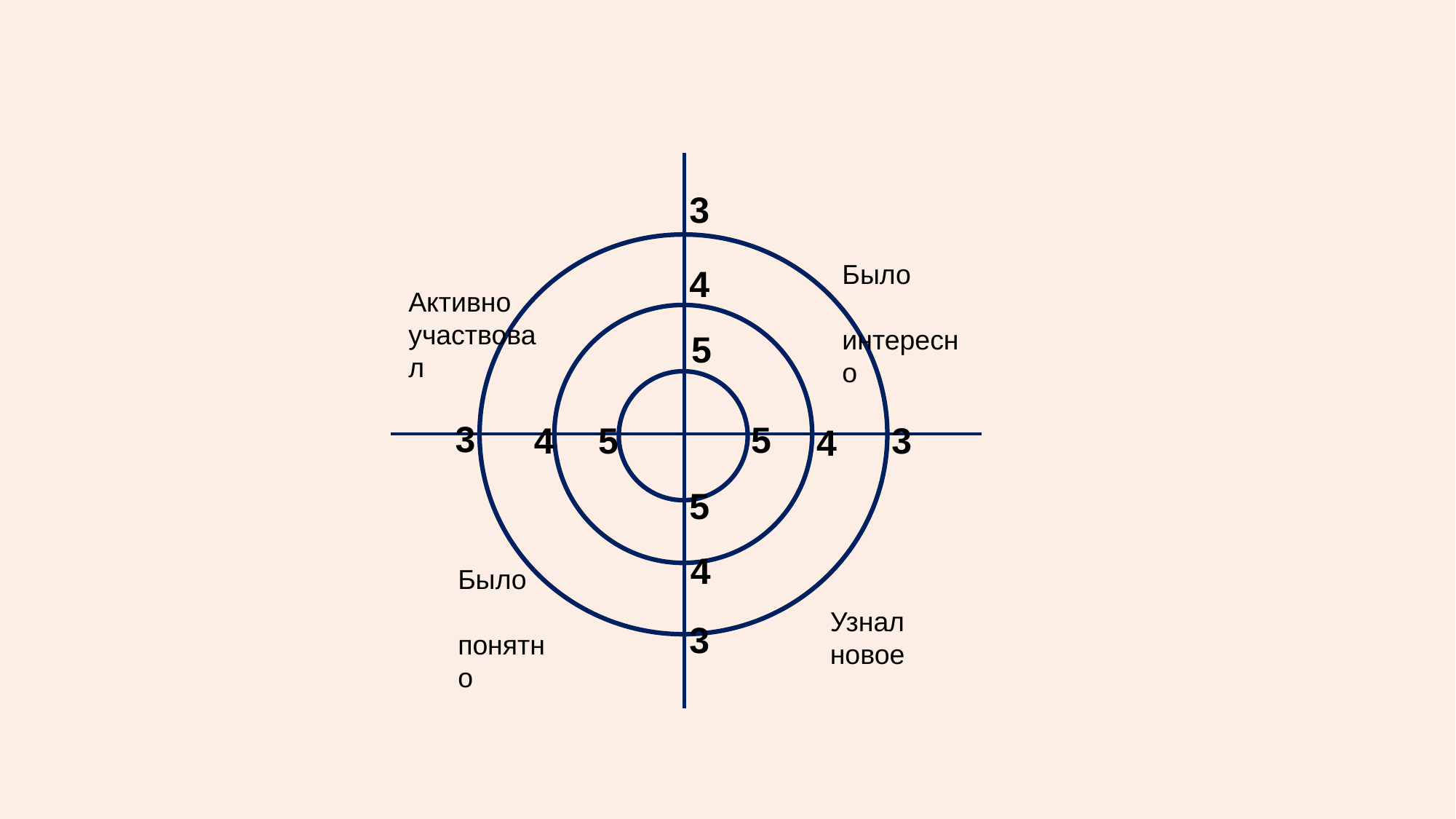

3

           Активно
участвовал
Было
      интересно
4

5

3
5
5
3
4
4
5
4
Было
    понятно
      Узнал
новое
3